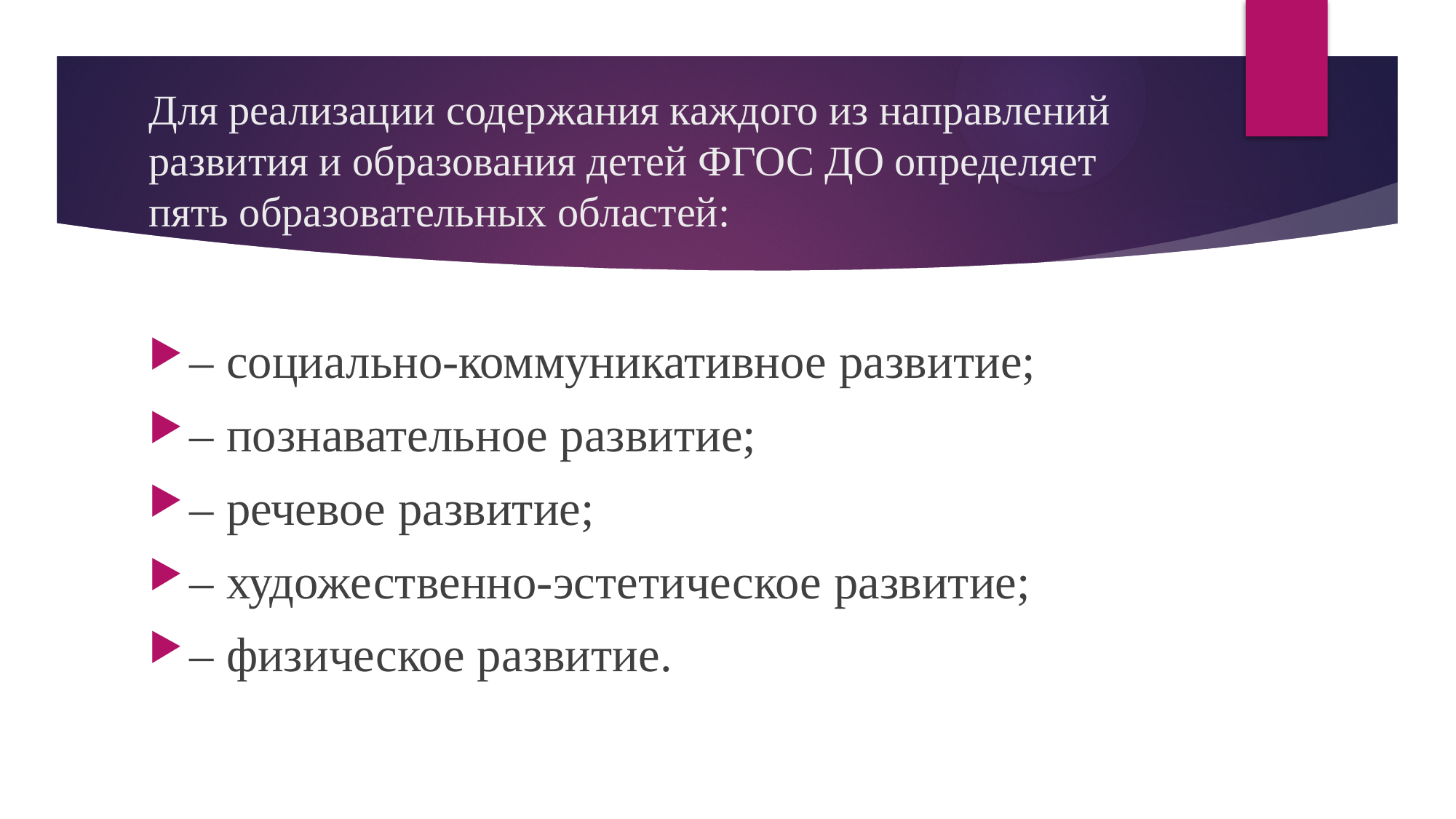

# Для реализации содержания каждого из направлений развития и образования детей ФГОС ДО определяет пять образовательных областей:

– социально-коммуникативное развитие;
– познавательное развитие;
– речевое развитие;
– художественно-эстетическое развитие;
– физическое развитие.